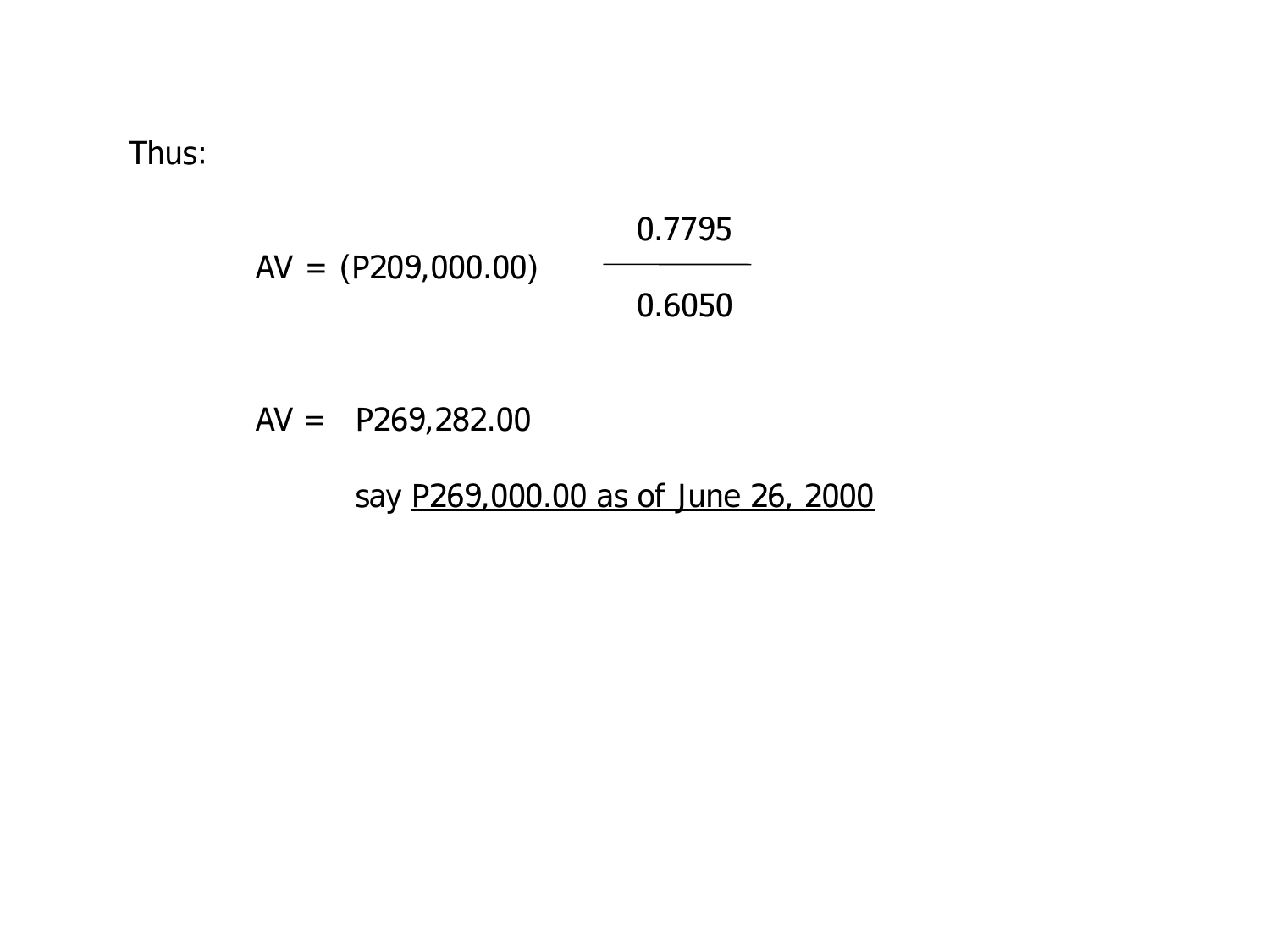

Thus:
								 				0.7795
	AV = (P209,000.00) 	                 							0.6050

	AV =   P269,282.00

	          say P269,000.00 as of June 26, 2000